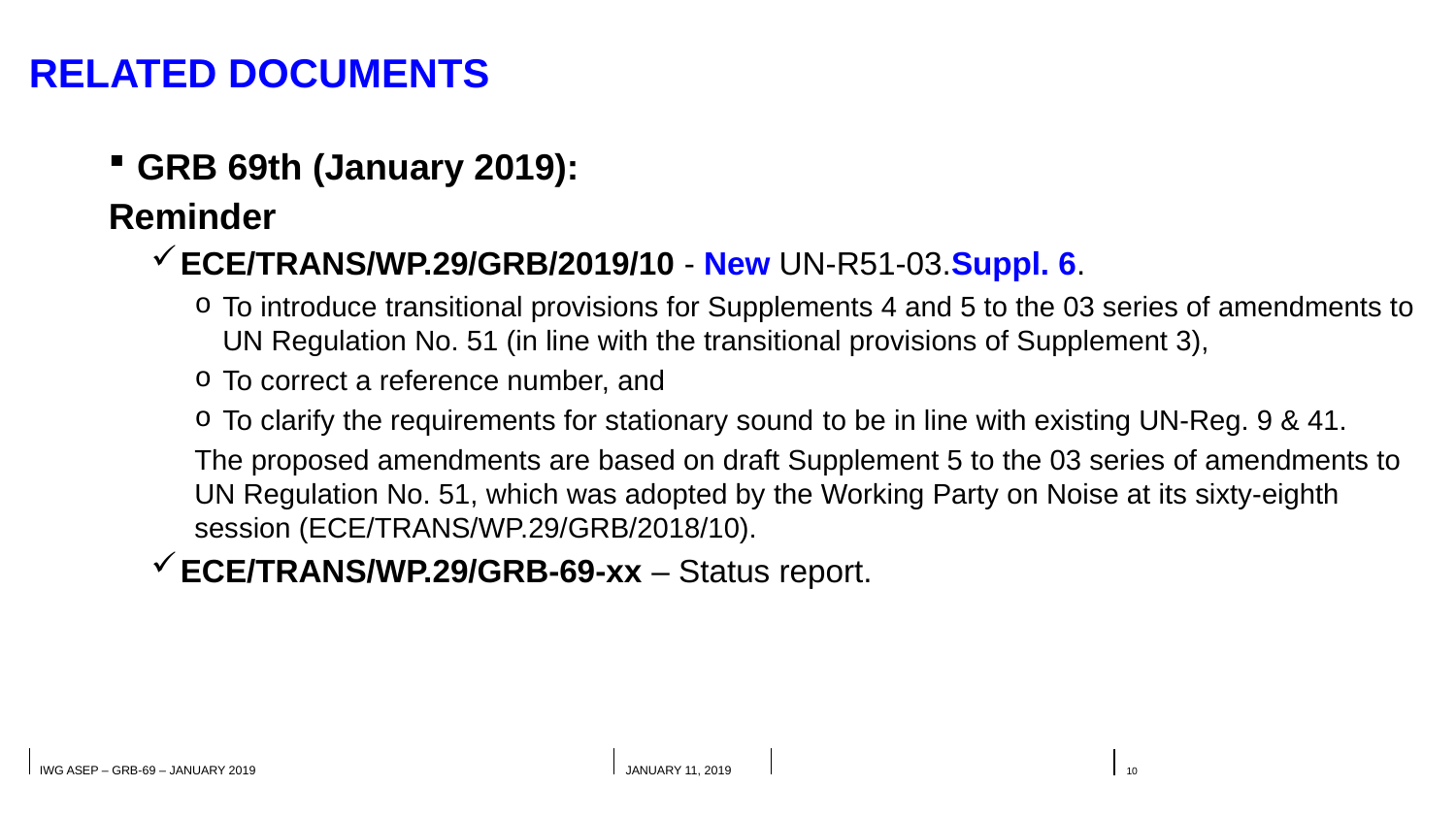

# RELATED DOCUMENTS
GRB 69th (January 2019):
Reminder
ECE/TRANS/WP.29/GRB/2019/10 - New UN-R51-03.Suppl. 6.
To introduce transitional provisions for Supplements 4 and 5 to the 03 series of amendments to UN Regulation No. 51 (in line with the transitional provisions of Supplement 3),
To correct a reference number, and
To clarify the requirements for stationary sound to be in line with existing UN-Reg. 9 & 41.
The proposed amendments are based on draft Supplement 5 to the 03 series of amendments to UN Regulation No. 51, which was adopted by the Working Party on Noise at its sixty-eighth session (ECE/TRANS/WP.29/GRB/2018/10).
ECE/TRANS/WP.29/GRB-69-xx – Status report.